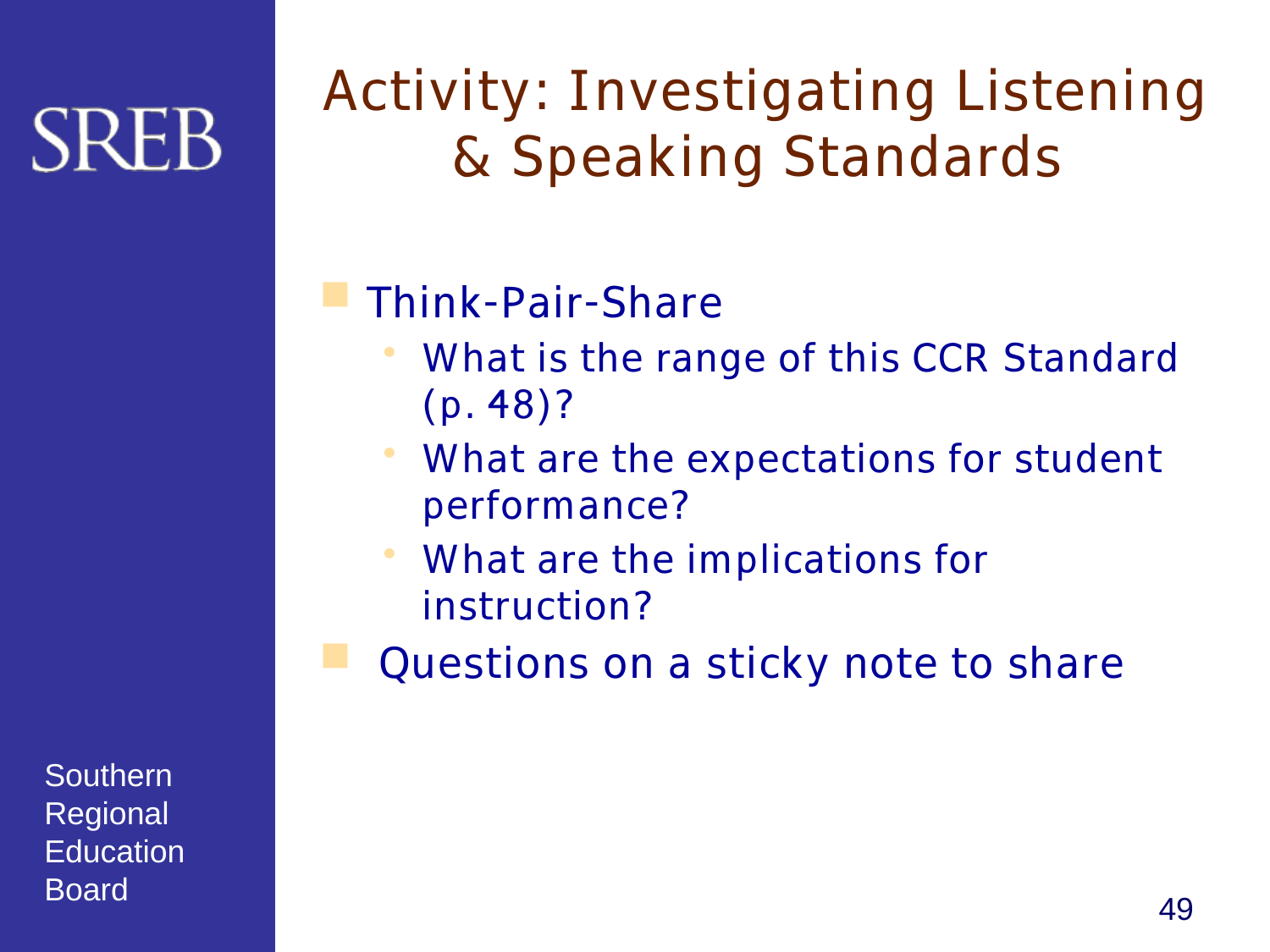

# Activity: Investigating Listening & Speaking Standards
Think-Pair-Share
What is the range of this CCR Standard (p. 48)?
What are the expectations for student performance?
What are the implications for instruction?
 Questions on a sticky note to share

49